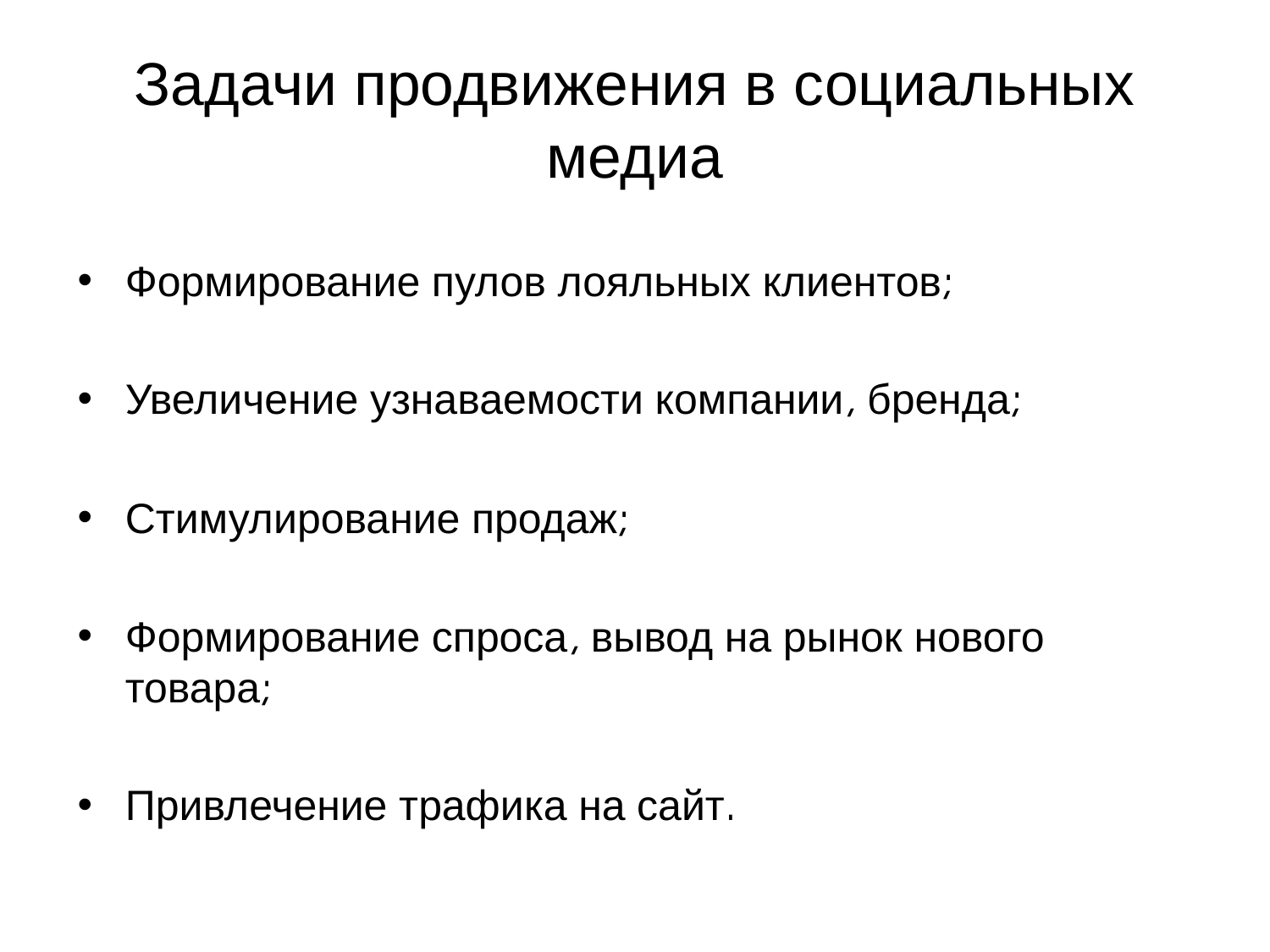

# Задачи продвижения в социальных медиа
Формирование пулов лояльных клиентов;

Увеличение узнаваемости компании, бренда;

Стимулирование продаж;

Формирование спроса, вывод на рынок нового товара;

Привлечение трафика на сайт.